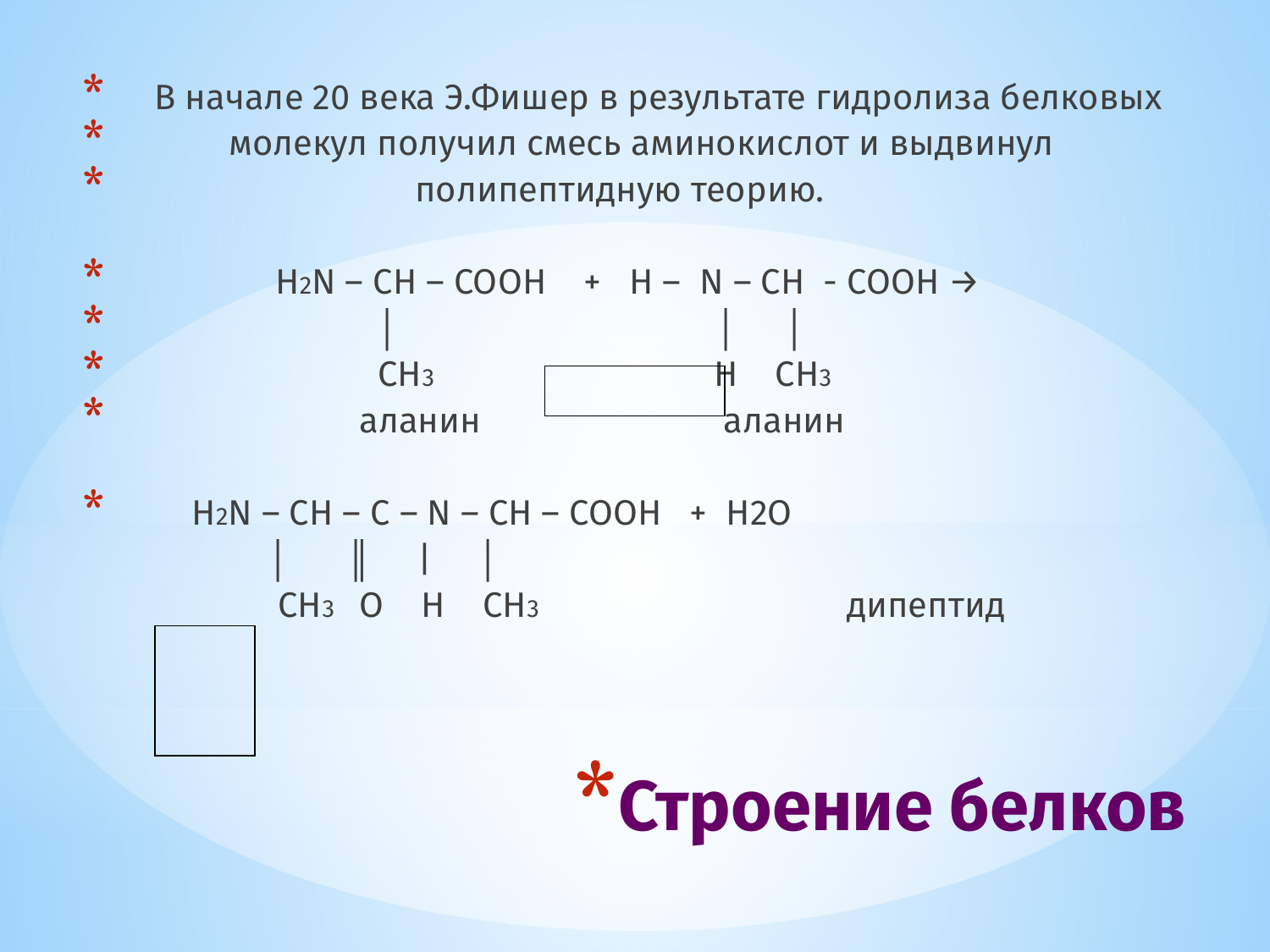

В начале 20 века Э.Фишер в результате гидролиза белковых
             молекул получил смесь аминокислот и выдвинул
                                 полипептидную теорию.

                  H2N – CH – COОН    +   Н –  N – CH  - COOH →
                             │                                  │     │
                             CH3                              H    CH3
                           аланин                          аланин

         H2N – CH – C – N – CH – COOH   +  Н2О
                    │      ║     |     │
                     CH3   О    Н    CH3                                 дипептид

# Строение белков